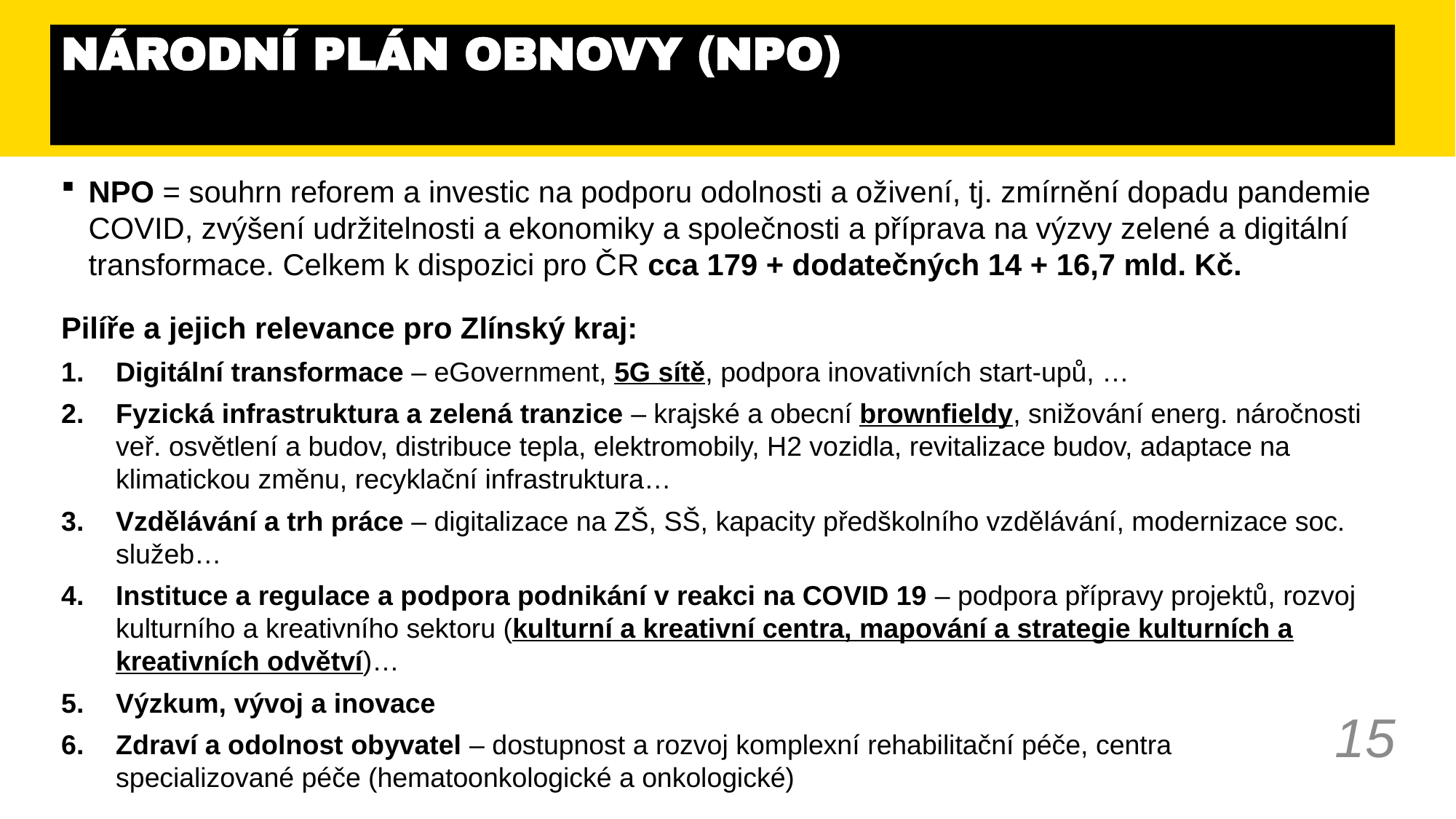

# NÁRODNÍ PLÁN OBNOVY (NPO)
NPO = souhrn reforem a investic na podporu odolnosti a oživení, tj. zmírnění dopadu pandemie COVID, zvýšení udržitelnosti a ekonomiky a společnosti a příprava na výzvy zelené a digitální transformace. Celkem k dispozici pro ČR cca 179 + dodatečných 14 + 16,7 mld. Kč.
Pilíře a jejich relevance pro Zlínský kraj:
Digitální transformace – eGovernment, 5G sítě, podpora inovativních start-upů, …
Fyzická infrastruktura a zelená tranzice – krajské a obecní brownfieldy, snižování energ. náročnosti veř. osvětlení a budov, distribuce tepla, elektromobily, H2 vozidla, revitalizace budov, adaptace na klimatickou změnu, recyklační infrastruktura…
Vzdělávání a trh práce – digitalizace na ZŠ, SŠ, kapacity předškolního vzdělávání, modernizace soc. služeb…
Instituce a regulace a podpora podnikání v reakci na COVID 19 – podpora přípravy projektů, rozvoj kulturního a kreativního sektoru (kulturní a kreativní centra, mapování a strategie kulturních a kreativních odvětví)…
Výzkum, vývoj a inovace
Zdraví a odolnost obyvatel – dostupnost a rozvoj komplexní rehabilitační péče, centra     specializované péče (hematoonkologické a onkologické)

15